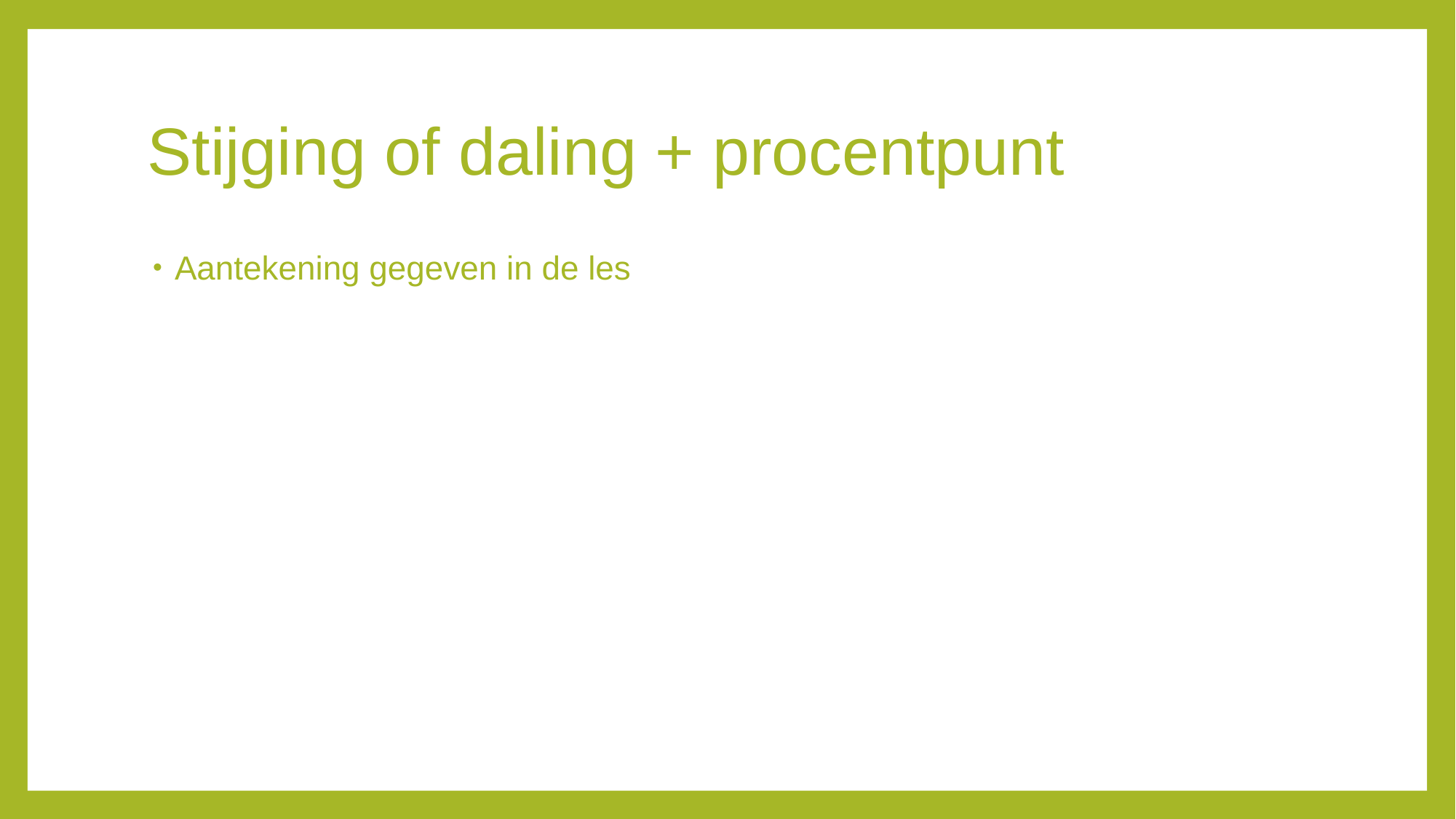

# Stijging of daling + procentpunt
Aantekening gegeven in de les